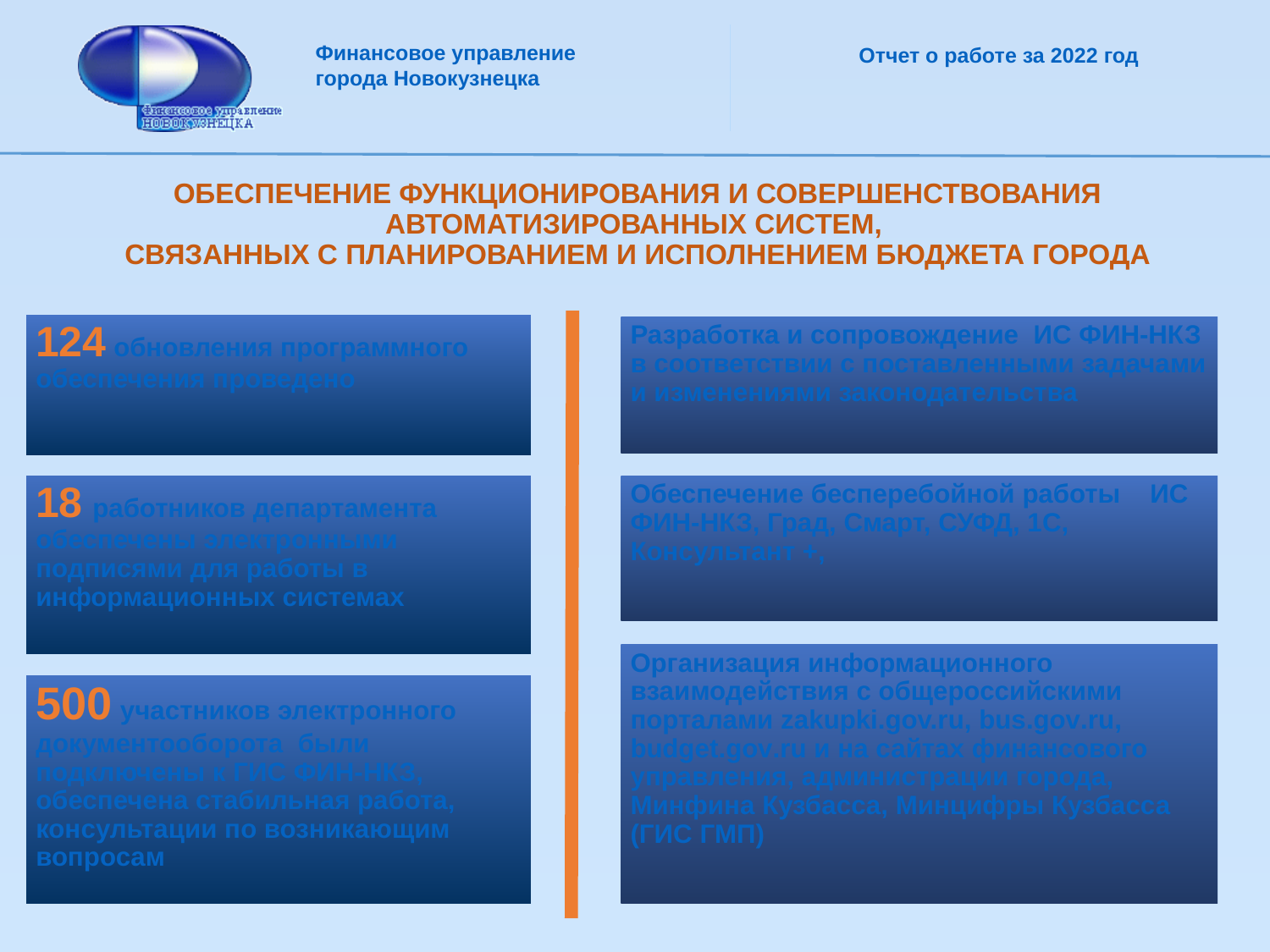

# ОБЕСПЕЧЕНИЕ ФУНКЦИОНИРОВАНИЯ И СОВЕРШЕНСТВОВАНИЯ АВТОМАТИЗИРОВАННЫХ СИСТЕМ, СВЯЗАННЫХ С ПЛАНИРОВАНИЕМ И ИСПОЛНЕНИЕМ БЮДЖЕТА ГОРОДА
124 обновления программного обеспечения проведено
Разработка и сопровождение  ИС ФИН-НКЗ в соответствии с поставленными задачами и изменениями законодательства
18 работников департамента обеспечены электронными подписями для работы в информационных системах
Обеспечение бесперебойной работы    ИС ФИН-НКЗ, Град, Смарт, СУФД, 1С, Консультант +,
Организация информационного  взаимодействия с общероссийскими порталами zakupki.gov.ru, bus.gov.ru, budget.gov.ru и на сайтах финансового управления, администрации города, Минфина Кузбасса, Минцифры Кузбасса  (ГИС ГМП)
500 участников электронного документооборота  были подключены к ГИС ФИН-НКЗ, обеспечена стабильная работа, консультации по возникающим вопросам